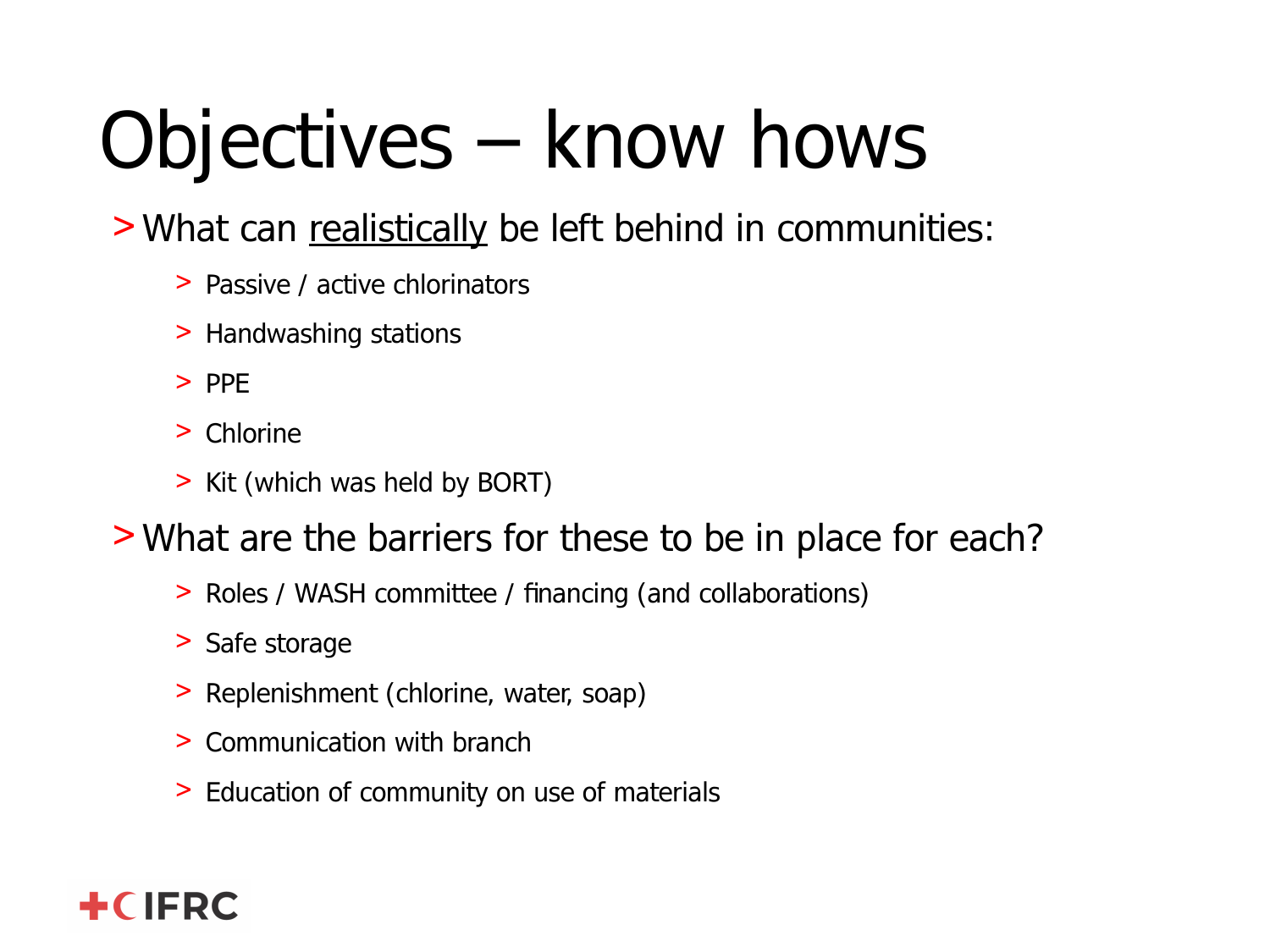

# Objectives – know hows
What can realistically be left behind in communities:
Passive / active chlorinators
Handwashing stations
PPE
Chlorine
Kit (which was held by BORT)
What are the barriers for these to be in place for each?
Roles / WASH committee / financing (and collaborations)
Safe storage
Replenishment (chlorine, water, soap)
Communication with branch
Education of community on use of materials

Cholera outbreaks and the subsequent response often result in the accumulation of information, capacity building of communities and an increase in resources available.
Identifying the above creates opportunities for medium-term interventions which can prevent of future outbreaks.
During any operation, opportunities should be sought to root such interventions in the response (handwashing facilities, chlorine production and use of dispensers, ram pumps and sanplats).